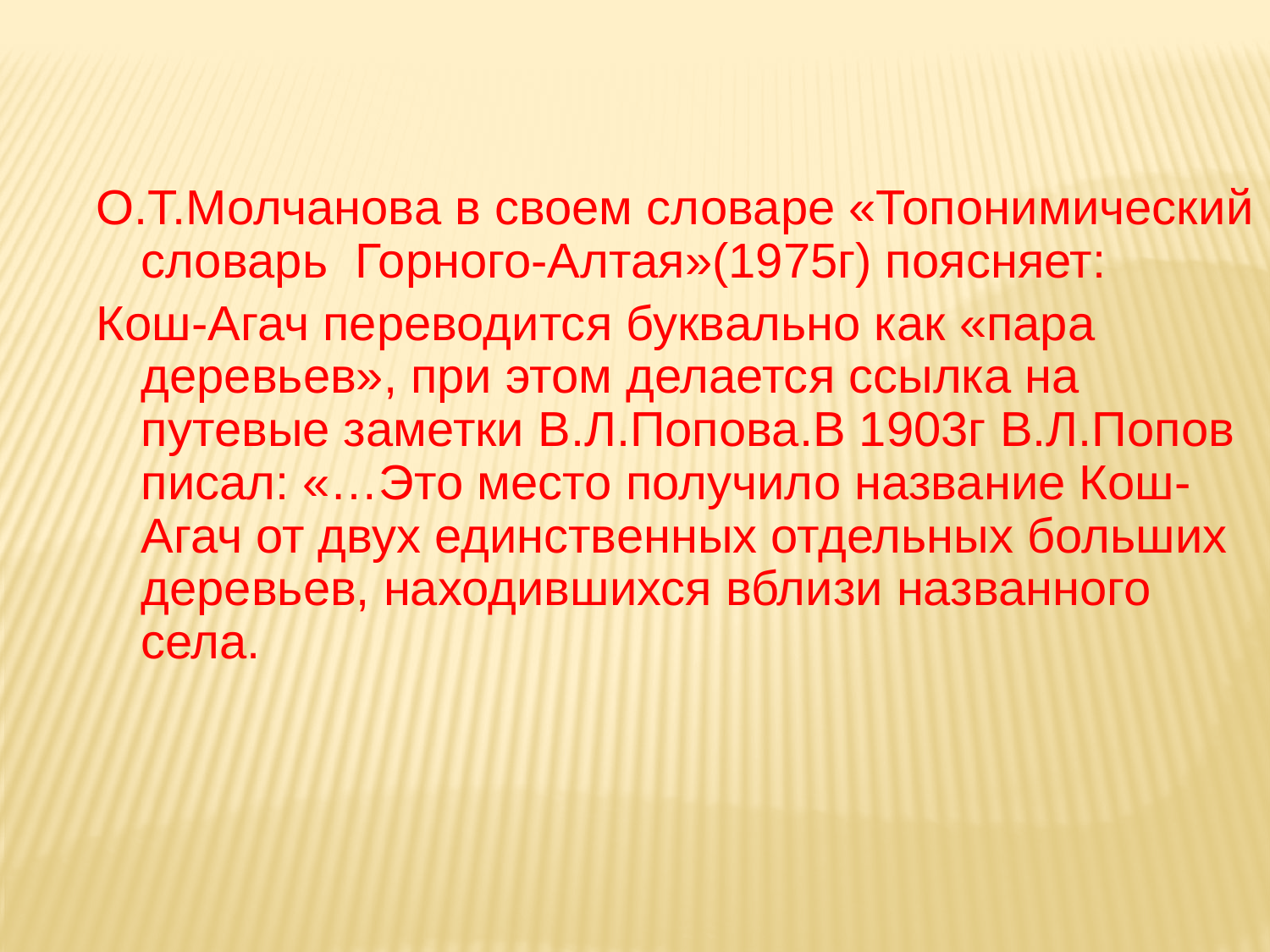

О.Т.Молчанова в своем словаре «Топонимический словарь  Горного-Алтая»(1975г) поясняет:
Кош-Агач переводится буквально как «пара деревьев», при этом делается ссылка на путевые заметки В.Л.Попова.В 1903г В.Л.Попов  писал: «…Это место получило название Кош-Агач от двух единственных отдельных больших деревьев, находившихся вблизи названного села.